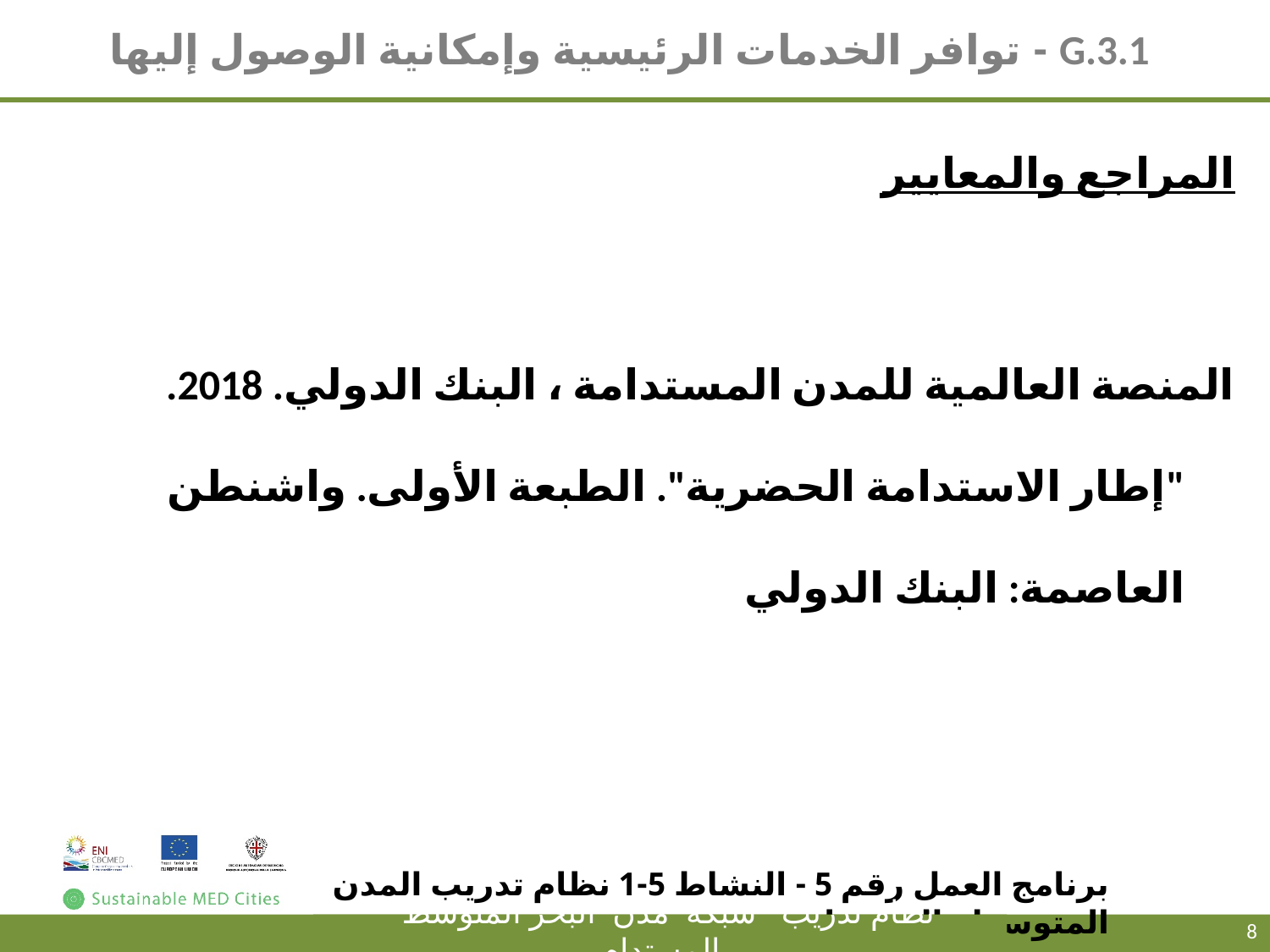

G.3.1 - توافر الخدمات الرئيسية وإمكانية الوصول إليها
المراجع والمعايير

المنصة العالمية للمدن المستدامة ، البنك الدولي. 2018. "إطار الاستدامة الحضرية". الطبعة الأولى. واشنطن العاصمة: البنك الدولي

برنامج العمل رقم 5 - النشاط 5-1 نظام تدريب المدن المتوسطة المستدامة
8
نظام تدريب   شبكة  مدن  البحر المتوسط   المستدام